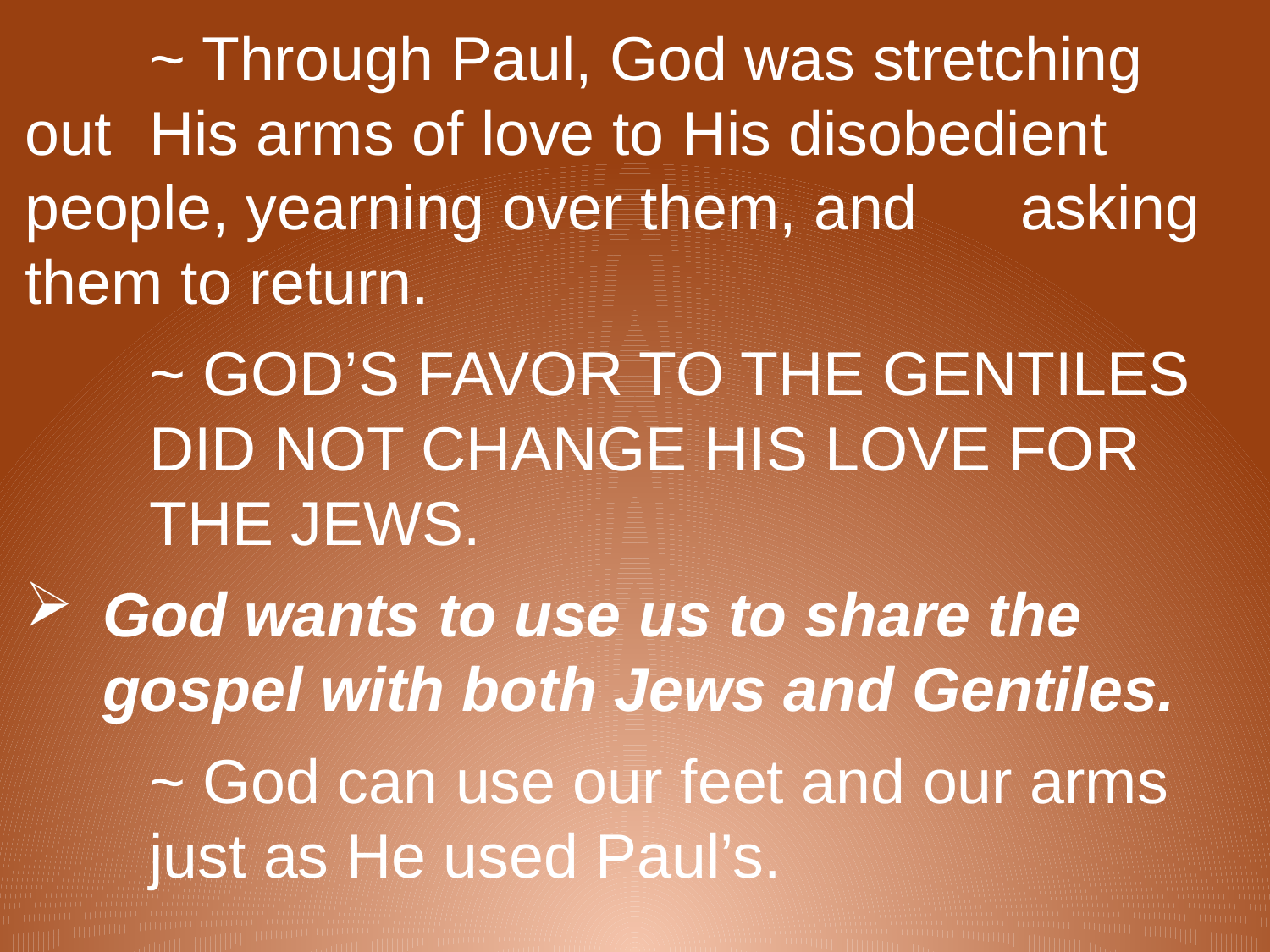

~ Through Paul, God was stretching out 					His arms of love to His disobedient 						people, yearning over them, and 						asking them to return.
		~ GOD’S FAVOR TO THE GENTILES 					DID NOT CHANGE HIS LOVE FOR 					THE JEWS.
God wants to use us to share the gospel with both Jews and Gentiles.
		~ God can use our feet and our arms 						just as He used Paul’s.